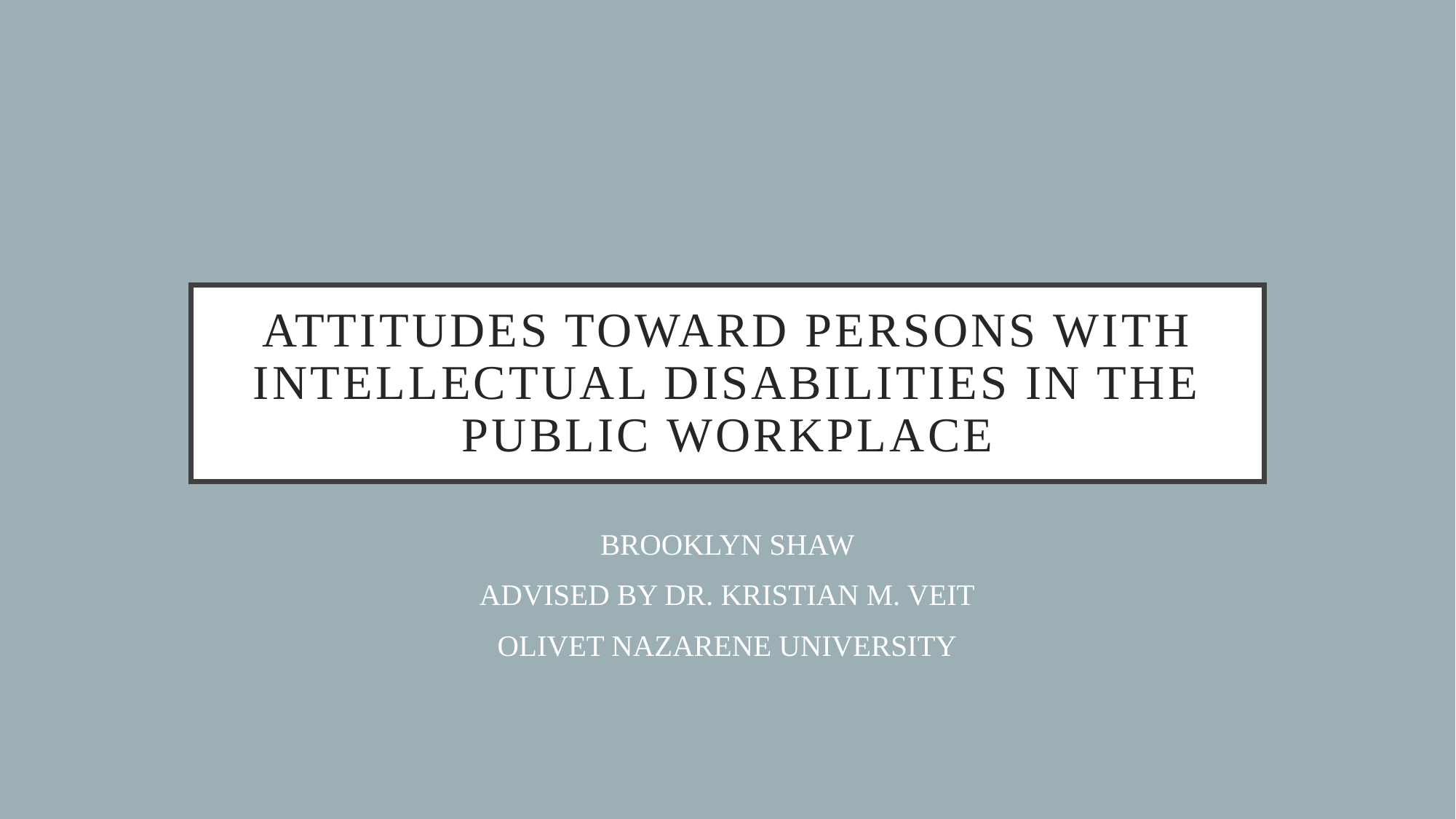

# ATTITUDES TOWARD PERSONS WITH INTELLECTUAL DISABILITIES IN THE PUBLIC WORKPLACE
BROOKLYN SHAW
ADVISED BY DR. KRISTIAN M. VEIT
OLIVET NAZARENE UNIVERSITY